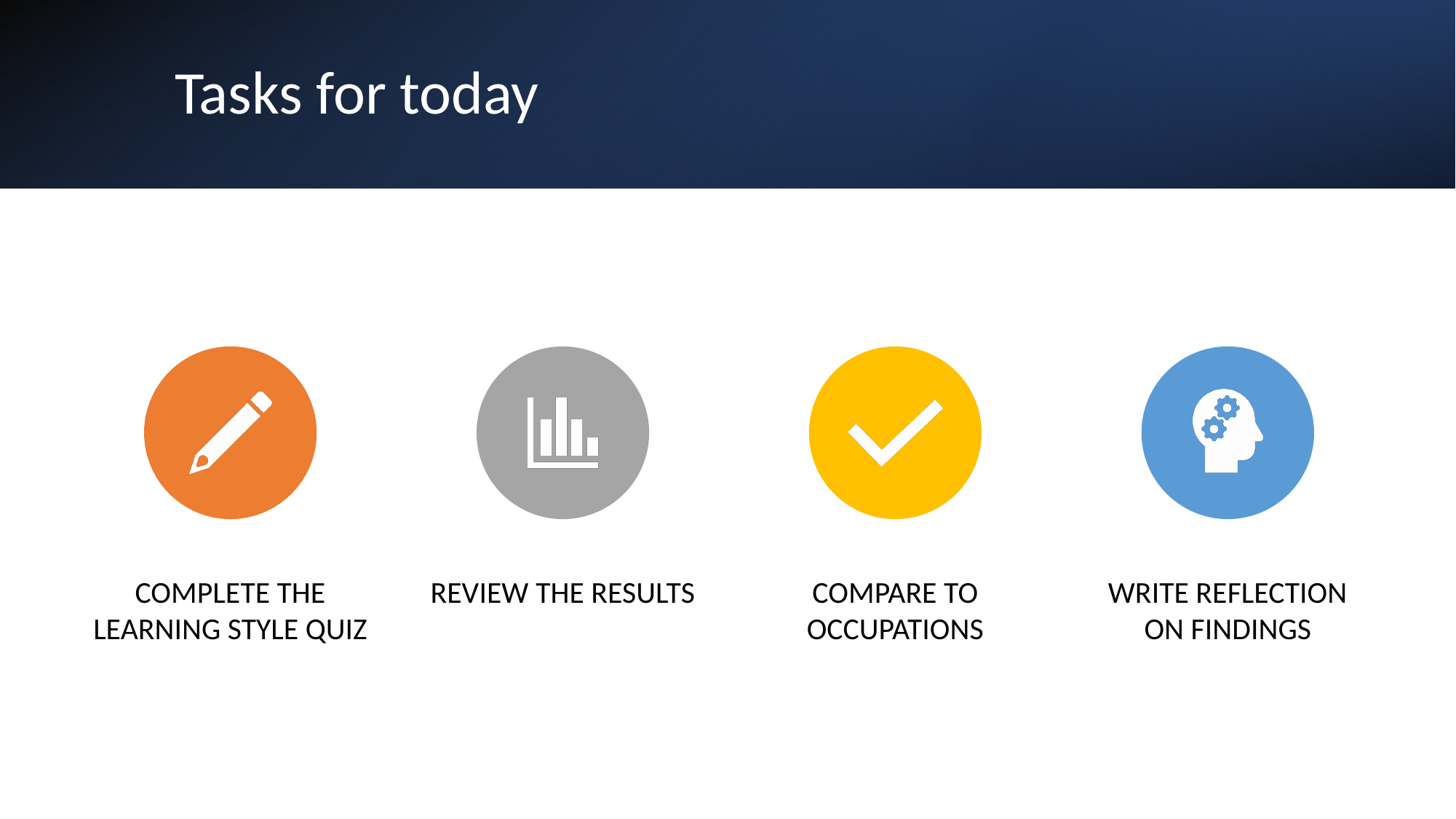

# Tasks for today
Complete the Learning Style Quiz
Review the Results
Compare to occupations
Write reflection on findings